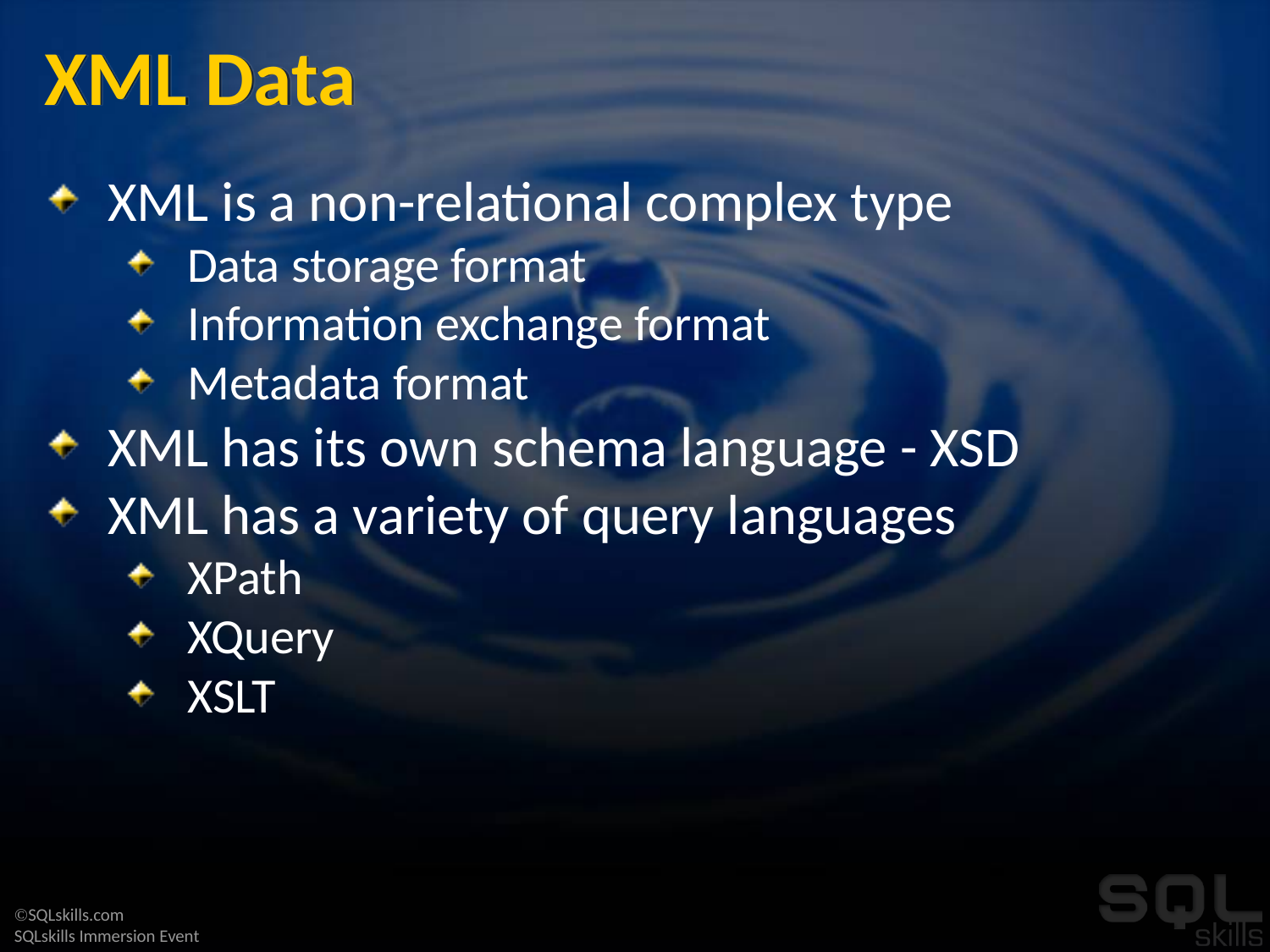

# XML Data
XML is a non-relational complex type
Data storage format
Information exchange format
Metadata format
XML has its own schema language - XSD
XML has a variety of query languages
XPath
XQuery
XSLT